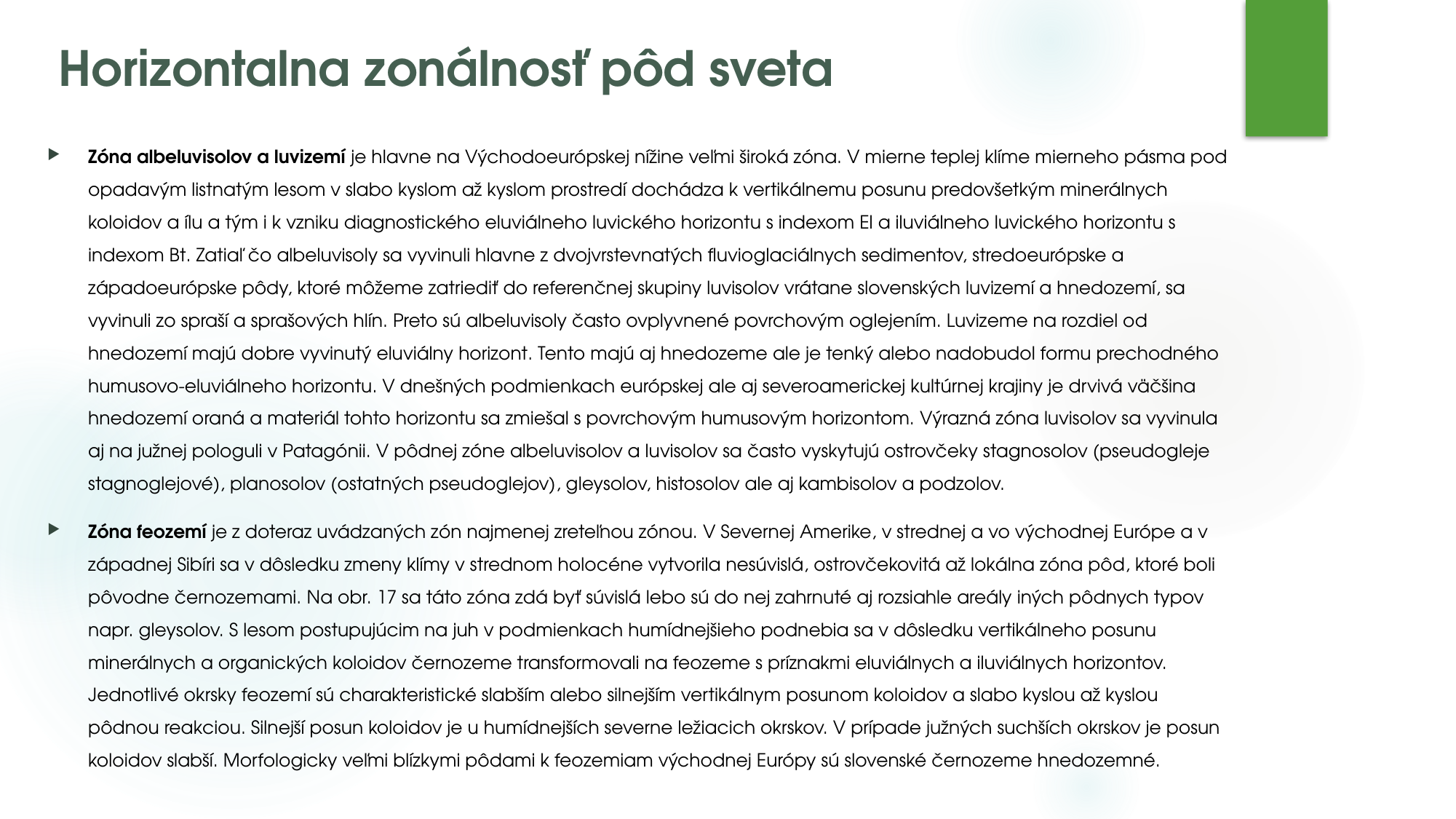

# Horizontalna zonálnosť pôd sveta
Zóna albeluvisolov a luvizemí je hlavne na Východoeurópskej nížine veľmi široká zóna. V mierne teplej klíme mierneho pásma pod opadavým listnatým lesom v slabo kyslom až kyslom prostredí dochádza k vertikálnemu posunu predovšetkým minerálnych koloidov a ílu a tým i k vzniku diagnostického eluviálneho luvického horizontu s indexom El a iluviálneho luvického horizontu s indexom Bt. Zatiaľ čo albeluvisoly sa vyvinuli hlavne z dvojvrstevnatých fluvioglaciálnych sedimentov, stredoeurópske a západoeurópske pôdy, ktoré môžeme zatriediť do referenčnej skupiny luvisolov vrátane slovenských luvizemí a hnedozemí, sa vyvinuli zo spraší a sprašových hlín. Preto sú albeluvisoly často ovplyvnené povrchovým oglejením. Luvizeme na rozdiel od hnedozemí majú dobre vyvinutý eluviálny horizont. Tento majú aj hnedozeme ale je tenký alebo nadobudol formu prechodného humusovo-eluviálneho horizontu. V dnešných podmienkach európskej ale aj severoamerickej kultúrnej krajiny je drvivá väčšina hnedozemí oraná a materiál tohto horizontu sa zmiešal s povrchovým humusovým horizontom. Výrazná zóna luvisolov sa vyvinula aj na južnej pologuli v Patagónii. V pôdnej zóne albeluvisolov a luvisolov sa často vyskytujú ostrovčeky stagnosolov (pseudogleje stagnoglejové), planosolov (ostatných pseudoglejov), gleysolov, histosolov ale aj kambisolov a podzolov.
Zóna feozemí je z doteraz uvádzaných zón najmenej zreteľnou zónou. V Severnej Amerike, v strednej a vo východnej Európe a v západnej Sibíri sa v dôsledku zmeny klímy v strednom holocéne vytvorila nesúvislá, ostrovčekovitá až lokálna zóna pôd, ktoré boli pôvodne černozemami. Na obr. 17 sa táto zóna zdá byť súvislá lebo sú do nej zahrnuté aj rozsiahle areály iných pôdnych typov napr. gleysolov. S lesom postupujúcim na juh v podmienkach humídnejšieho podnebia sa v dôsledku vertikálneho posunu minerálnych a organických koloidov černozeme transformovali na feozeme s príznakmi eluviálnych a iluviálnych horizontov. Jednotlivé okrsky feozemí sú charakteristické slabším alebo silnejším vertikálnym posunom koloidov a slabo kyslou až kyslou pôdnou reakciou. Silnejší posun koloidov je u humídnejších severne ležiacich okrskov. V prípade južných suchších okrskov je posun koloidov slabší. Morfologicky veľmi blízkymi pôdami k feozemiam východnej Európy sú slovenské černozeme hnedozemné.